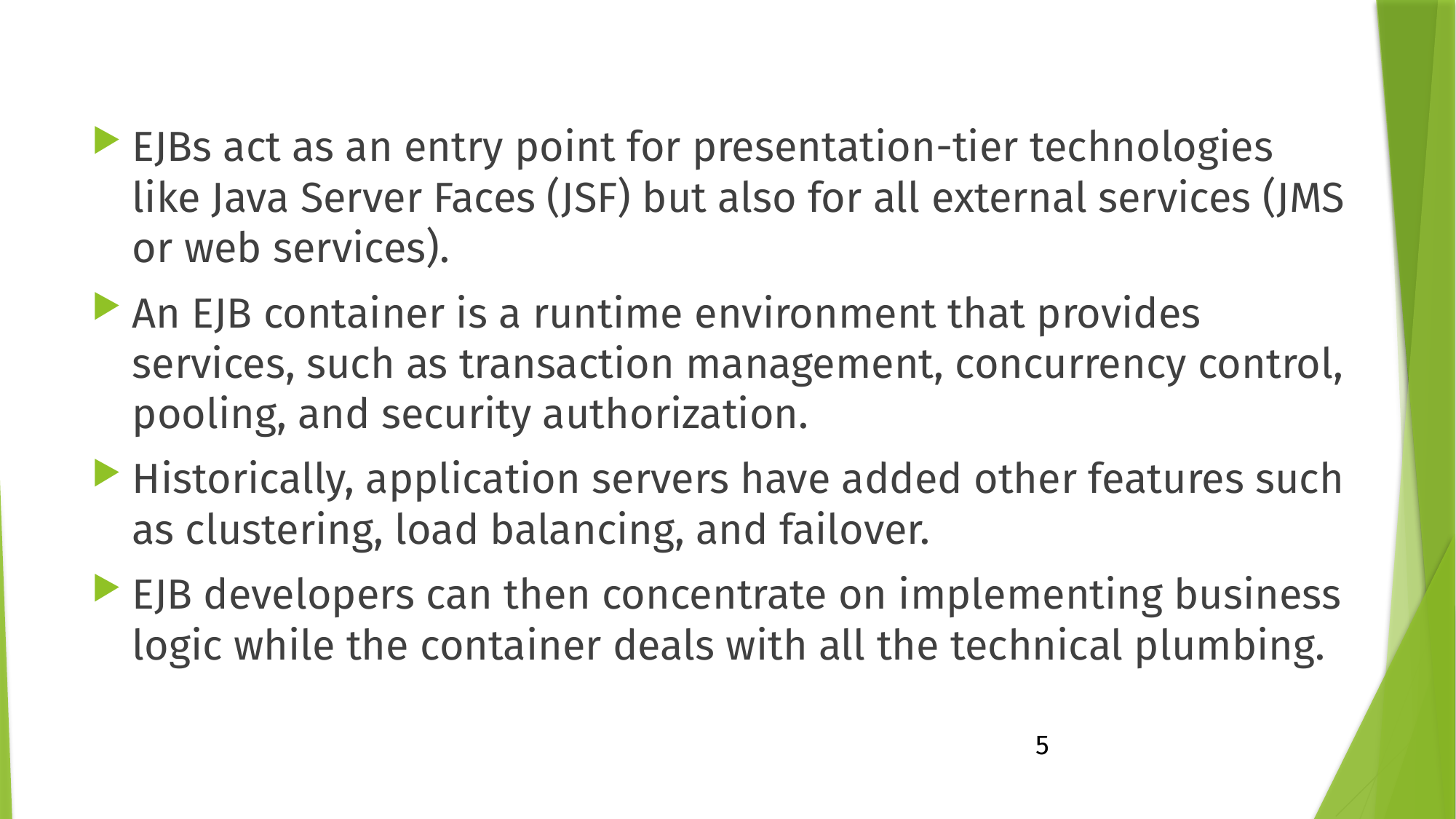

#
EJBs act as an entry point for presentation-tier technologies like Java Server Faces (JSF) but also for all external services (JMS or web services).
An EJB container is a runtime environment that provides services, such as transaction management, concurrency control, pooling, and security authorization.
Historically, application servers have added other features such as clustering, load balancing, and failover.
EJB developers can then concentrate on implementing business logic while the container deals with all the technical plumbing.
5